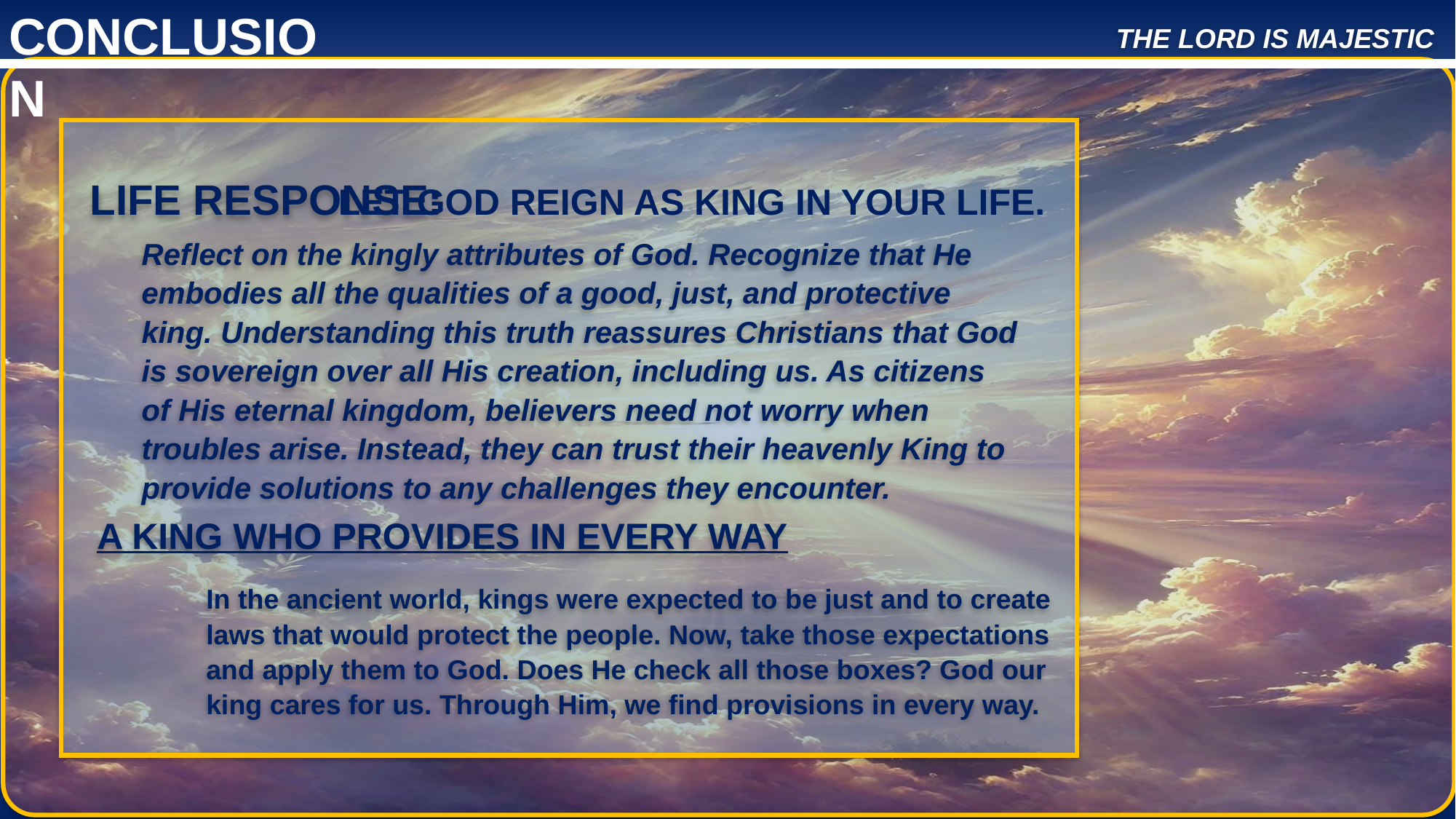

CONCLUSION
The Lord Is Majestic

Life Response:

Let God reign as king in your life.
Reflect on the kingly attributes of God. Recognize that He embodies all the qualities of a good, just, and protective king. Understanding this truth reassures Christians that God is sovereign over all His creation, including us. As citizens of His eternal kingdom, believers need not worry when troubles arise. Instead, they can trust their heavenly King to provide solutions to any challenges they encounter.
A King Who Provides in Every Way
In the ancient world, kings were expected to be just and to create laws that would protect the people. Now, take those expectations and apply them to God. Does He check all those boxes? God our king cares for us. Through Him, we find provisions in every way.